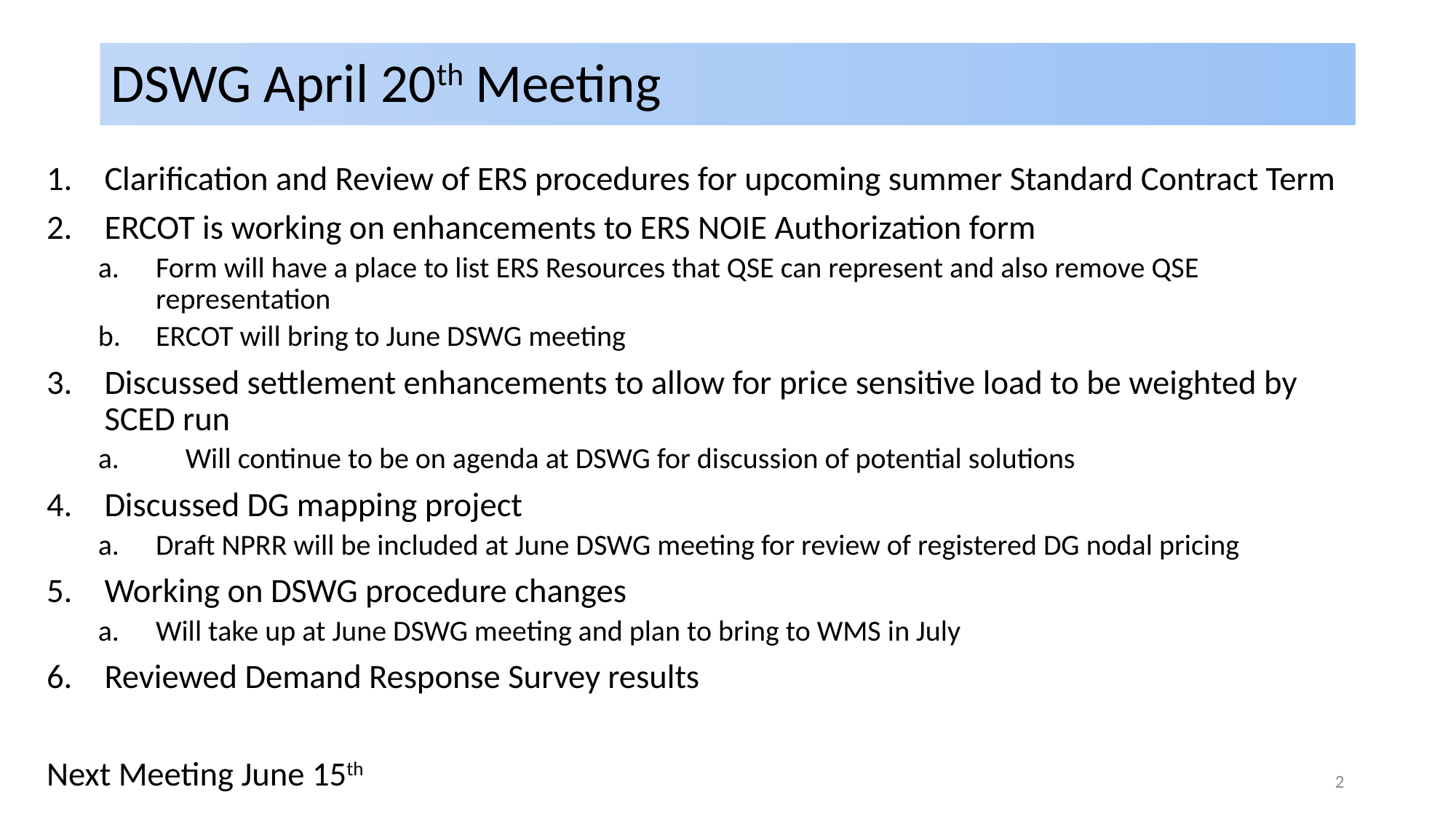

# DSWG April 20th Meeting
Clarification and Review of ERS procedures for upcoming summer Standard Contract Term
ERCOT is working on enhancements to ERS NOIE Authorization form
Form will have a place to list ERS Resources that QSE can represent and also remove QSE representation
ERCOT will bring to June DSWG meeting
Discussed settlement enhancements to allow for price sensitive load to be weighted by SCED run
a. 	Will continue to be on agenda at DSWG for discussion of potential solutions
Discussed DG mapping project
Draft NPRR will be included at June DSWG meeting for review of registered DG nodal pricing
Working on DSWG procedure changes
Will take up at June DSWG meeting and plan to bring to WMS in July
Reviewed Demand Response Survey results

Next Meeting June 15th

2